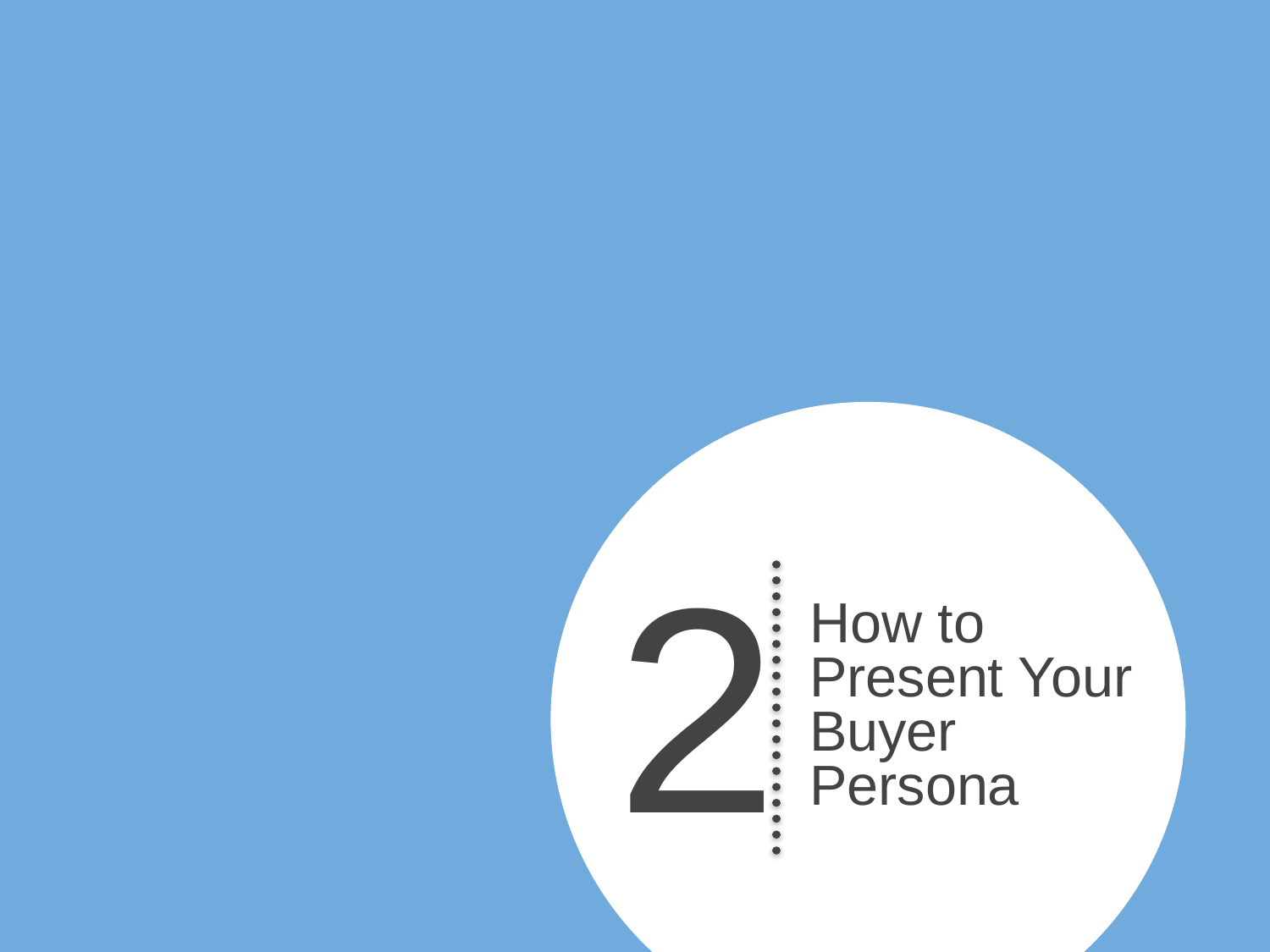

2
How to Present Your Buyer Persona